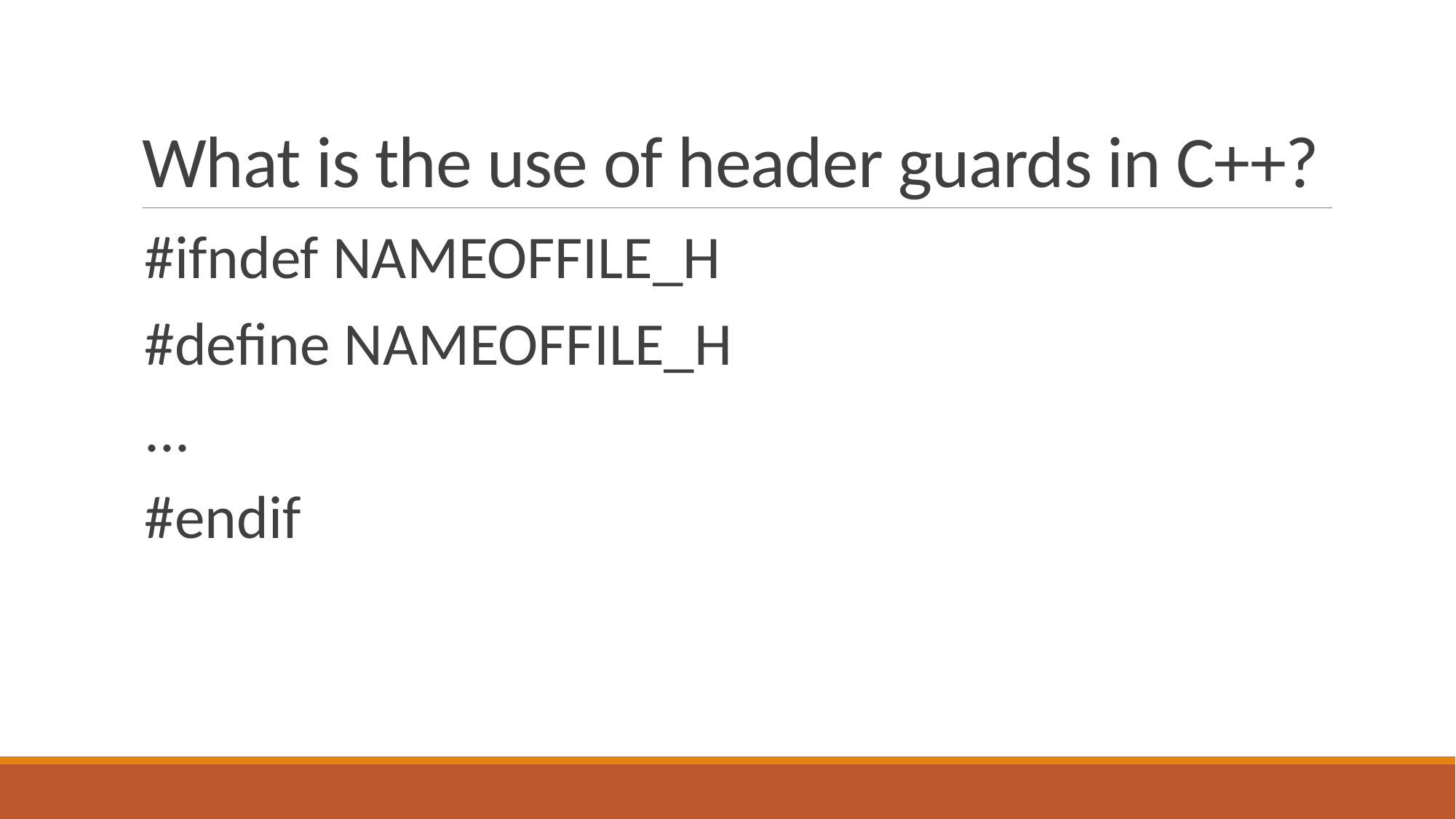

# What is the use of header guards in C++?
#ifndef NAMEOFFILE_H
#define NAMEOFFILE_H
...
#endif